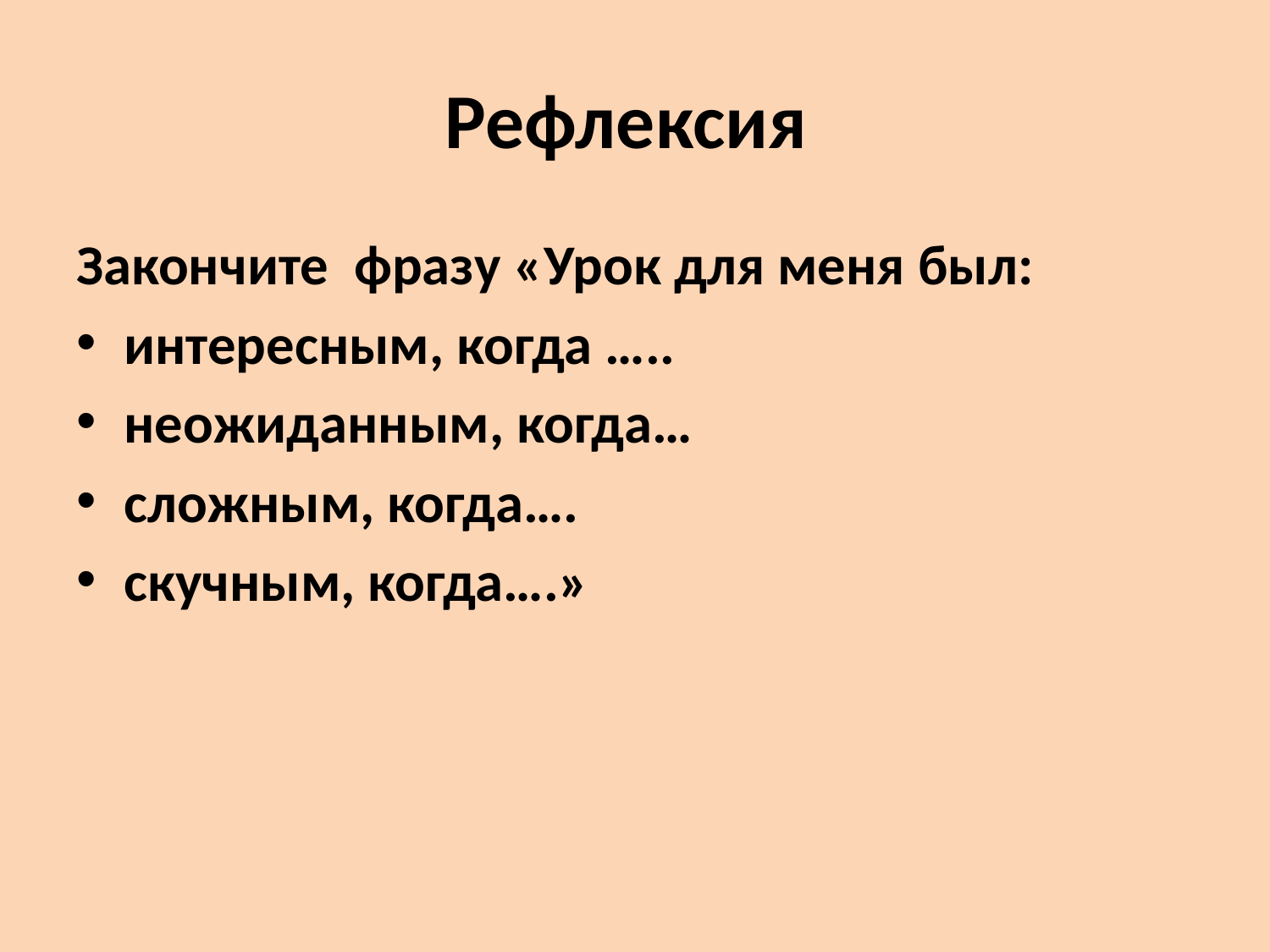

# Рефлексия
Закончите  фразу «Урок для меня был:
интересным, когда …..
неожиданным, когда…
сложным, когда….
скучным, когда….»